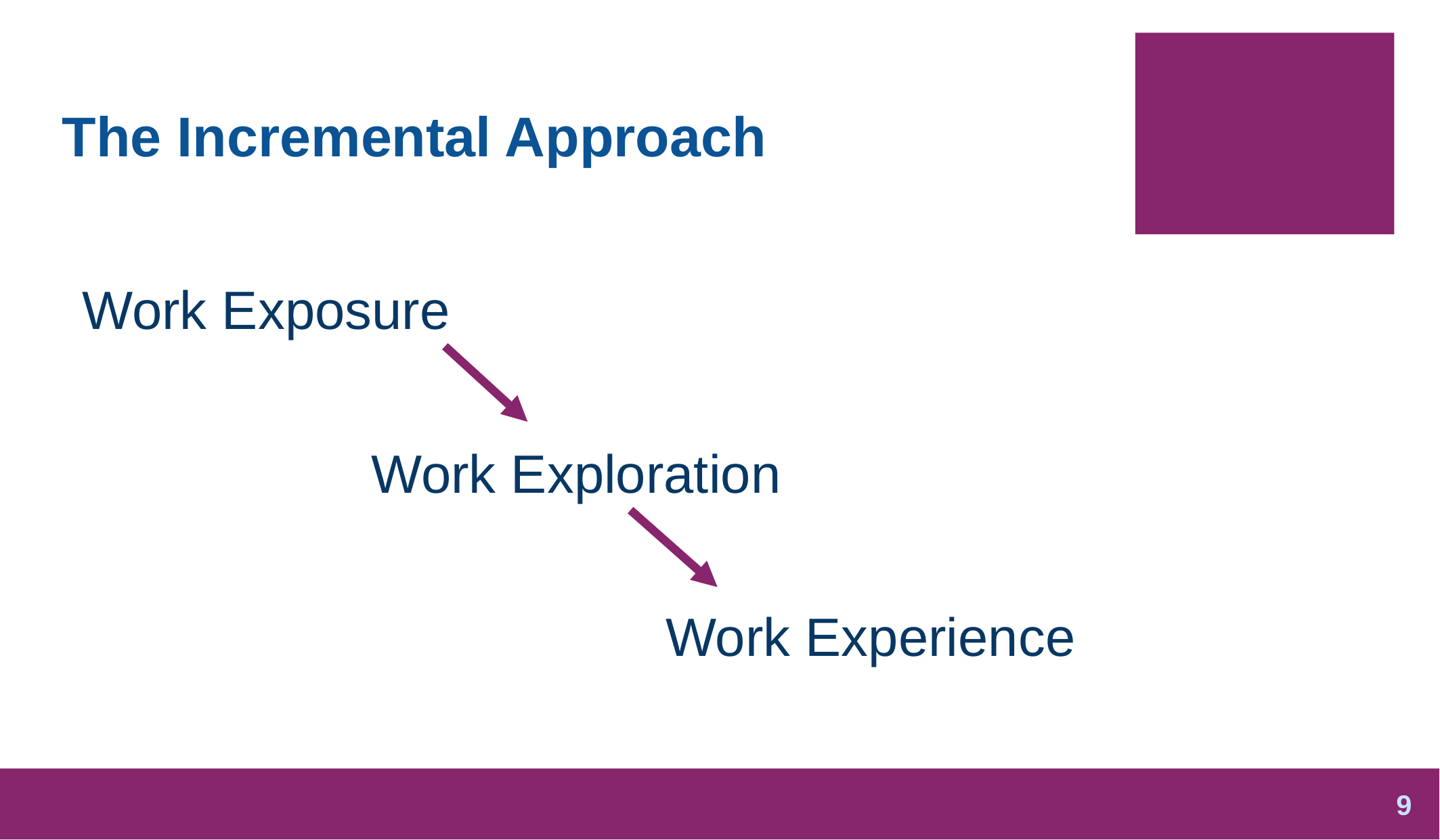

# The Incremental Approach
Work Exposure

Work Exploration

			Work Experience

9